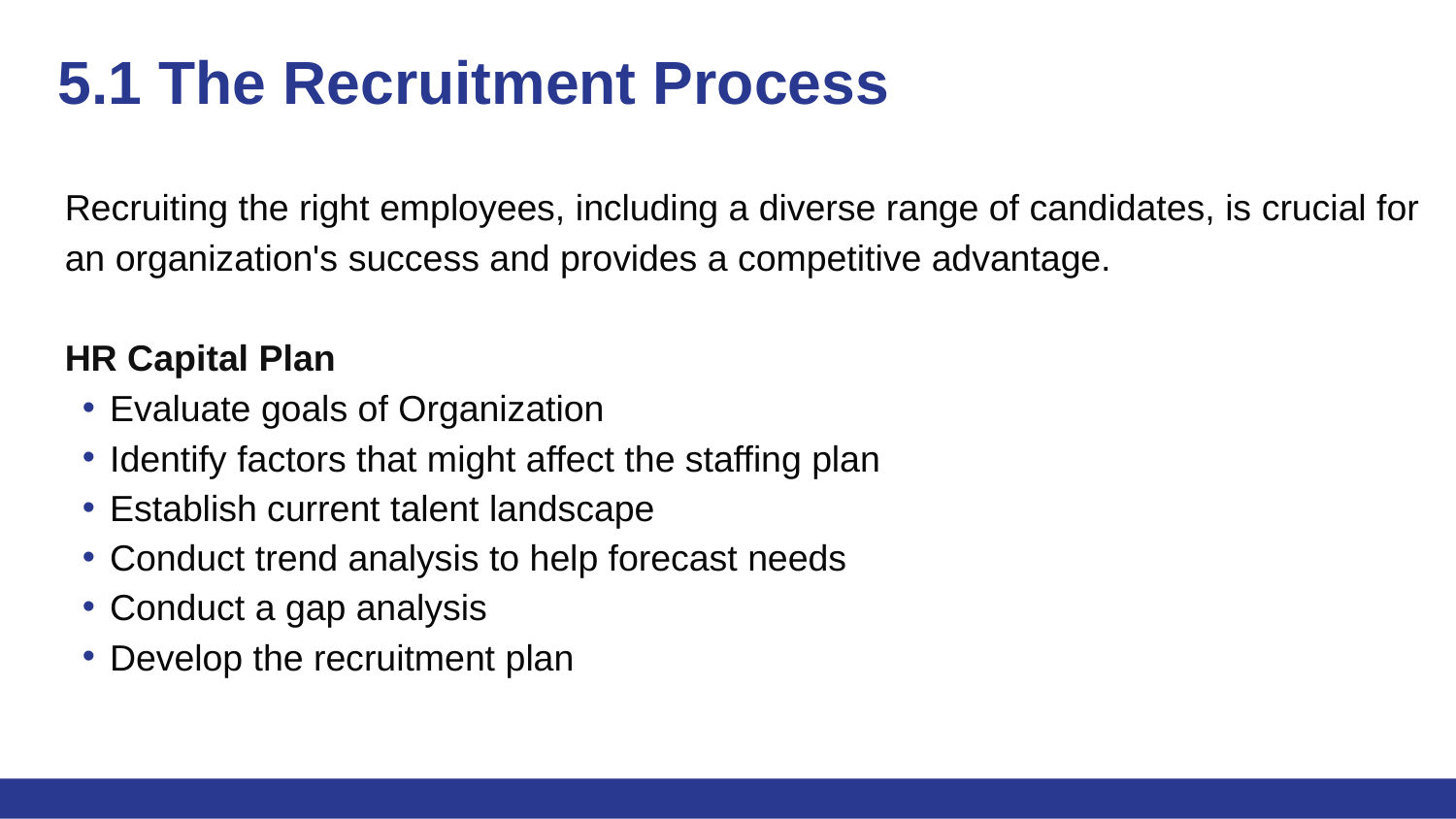

# 5.1 The Recruitment Process
Recruiting the right employees, including a diverse range of candidates, is crucial for an organization's success and provides a competitive advantage.

HR Capital Plan
Evaluate goals of Organization
Identify factors that might affect the staffing plan
Establish current talent landscape
Conduct trend analysis to help forecast needs
Conduct a gap analysis
Develop the recruitment plan